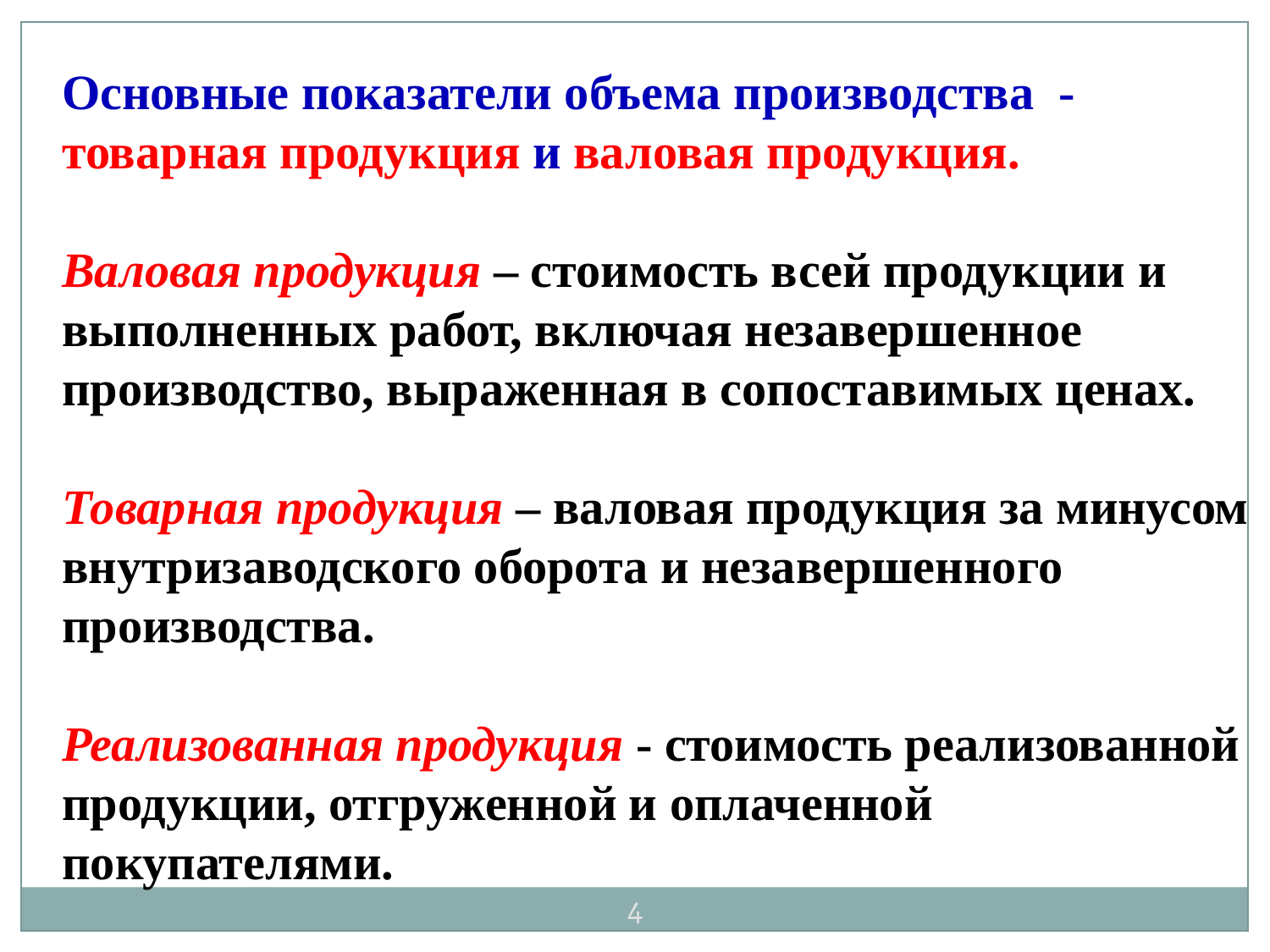

Основные показатели объема производства  - товарная продукция и валовая продукция.

Валовая продукция – стоимость всей продукции и выполненных работ, включая незавершенное производство, выраженная в сопоставимых ценах.

Товарная продукция – валовая продукция за минусом внутризаводского оборота и незавершенного производства.

Реализованная продукция - стоимость реализованной продукции, отгруженной и оплаченной покупателями.

4